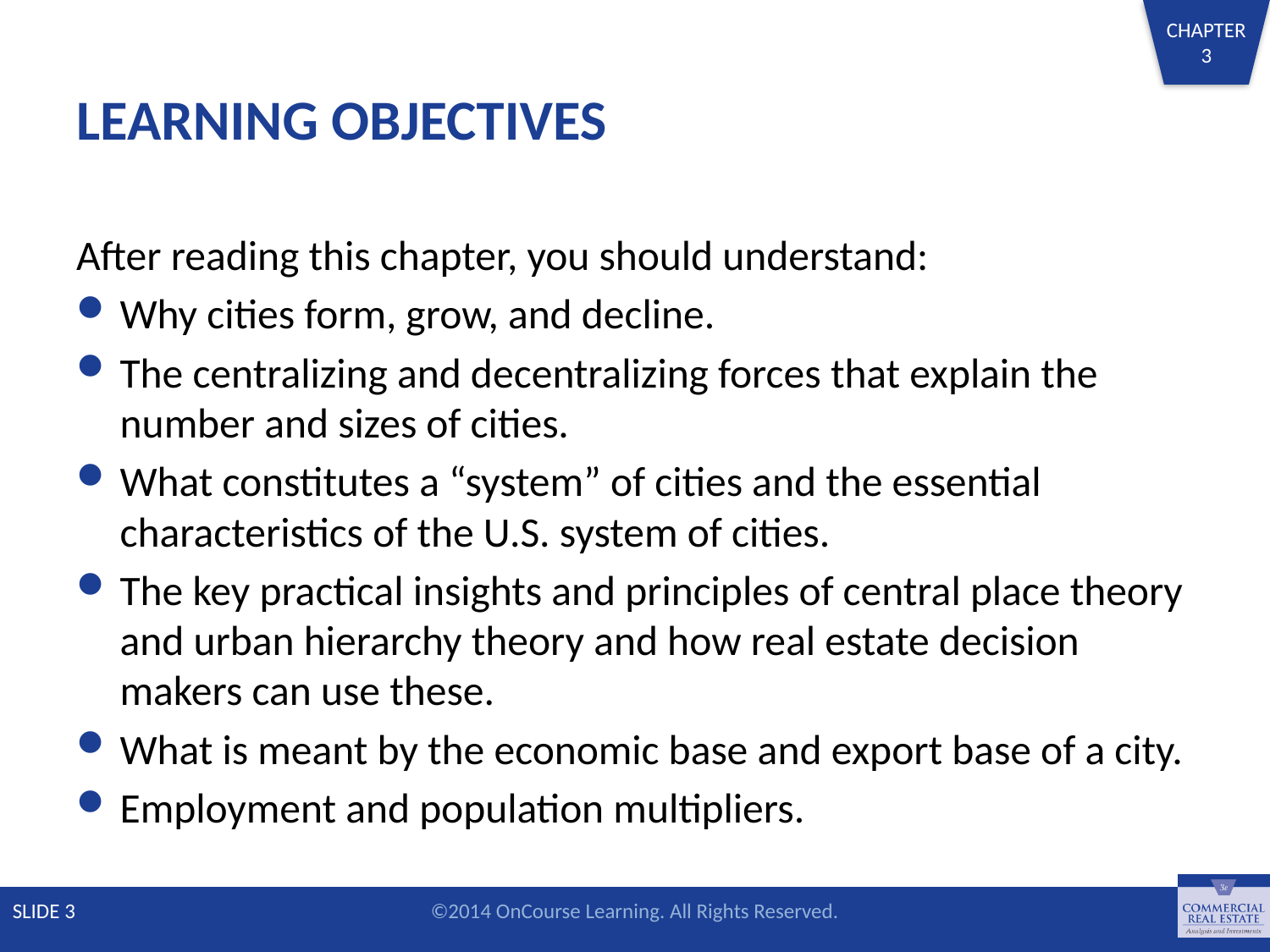

# LEARNING OBJECTIVES
After reading this chapter, you should understand:
Why cities form, grow, and decline.
The centralizing and decentralizing forces that explain the number and sizes of cities.
What constitutes a “system” of cities and the essential characteristics of the U.S. system of cities.
The key practical insights and principles of central place theory and urban hierarchy theory and how real estate decision makers can use these.
What is meant by the economic base and export base of a city.
Employment and population multipliers.
SLIDE 3